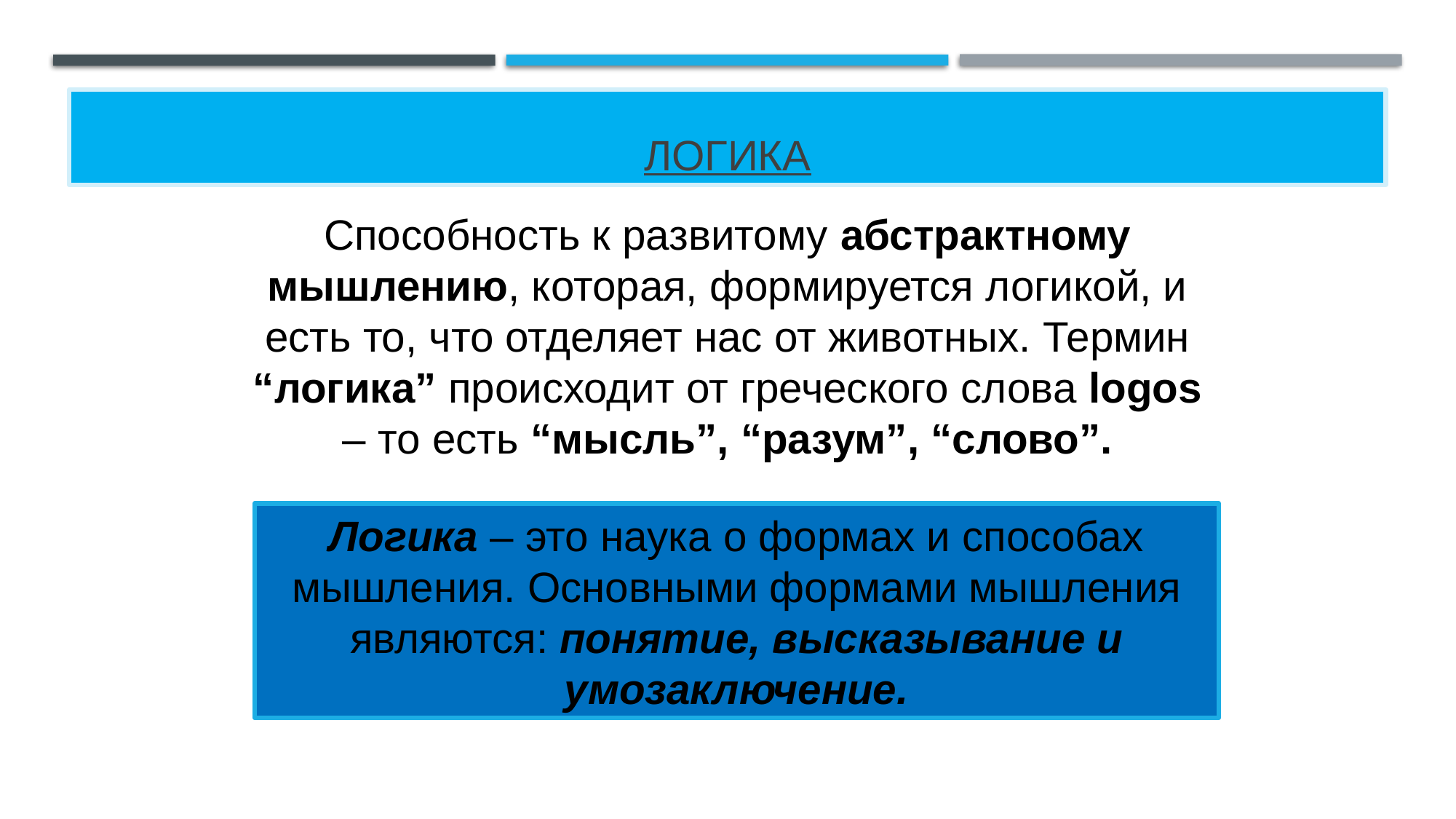

# Логика
Способность к развитому абстрактному
мышлению, которая, формируется логикой, и
есть то, что отделяет нас от животных. Термин
“логика” происходит от греческого слова logos
– то есть “мысль”, “разум”, “слово”.
Логика – это наука о формах и способах
мышления. Основными формами мышления
являются: понятие, высказывание и
умозаключение.